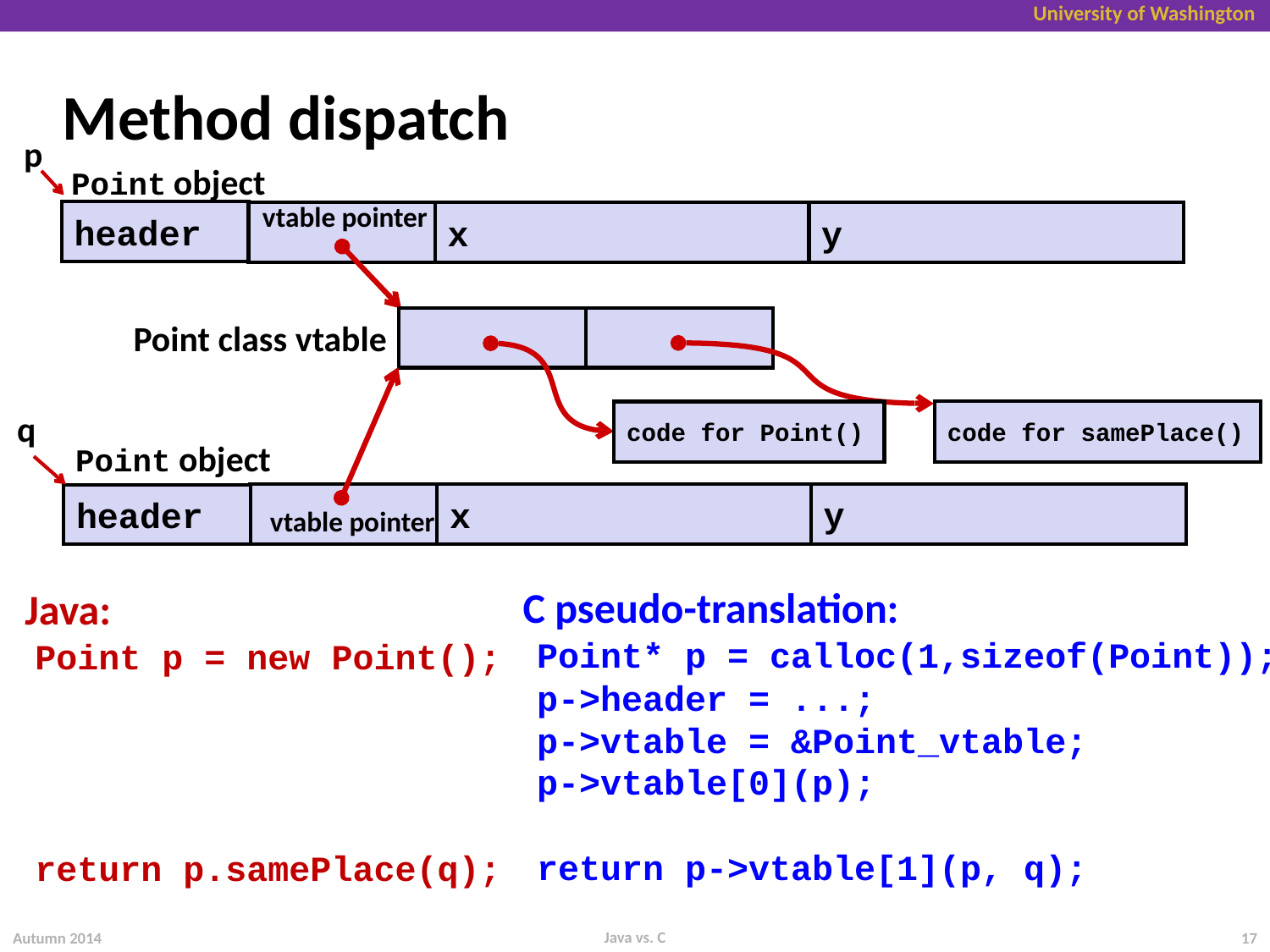

# Method dispatch
p
Point object
vtable pointer
header
y

x

Point class vtable
q
Point object
y

x
header
code for samePlace()
code for Point()
vtable pointer
C pseudo-translation:
Java:
Point* p = calloc(1,sizeof(Point));
p->header = ...;
p->vtable = &Point_vtable;
p->vtable[0](p);

return p->vtable[1](p, q);
Point p = new Point();

return p.samePlace(q);
Java vs. C
Autumn 2014
17